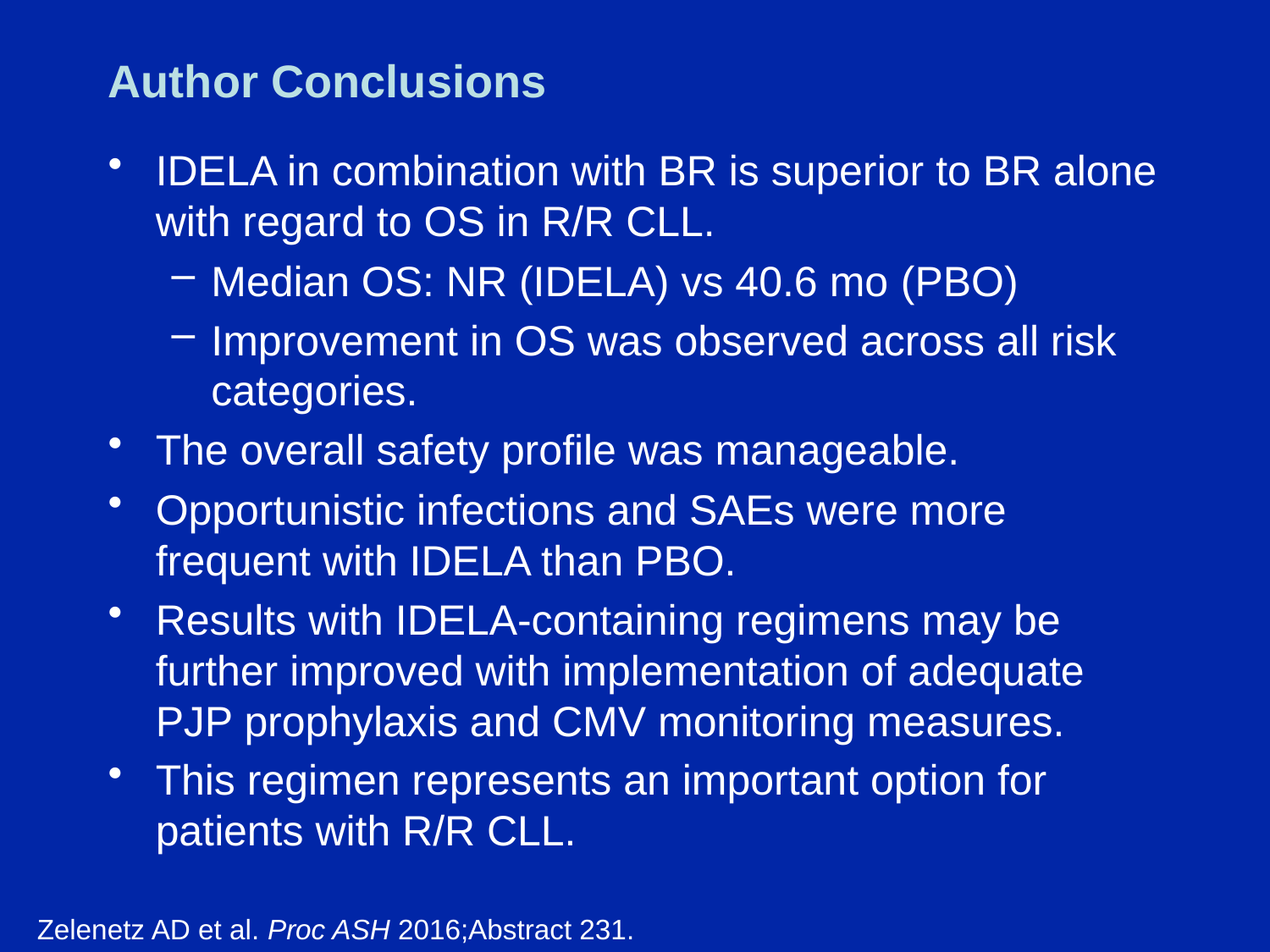

# Author Conclusions
IDELA in combination with BR is superior to BR alone with regard to OS in R/R CLL.
Median OS: NR (IDELA) vs 40.6 mo (PBO)
Improvement in OS was observed across all risk categories.
The overall safety profile was manageable.
Opportunistic infections and SAEs were more frequent with IDELA than PBO.
Results with IDELA-containing regimens may be further improved with implementation of adequate PJP prophylaxis and CMV monitoring measures.
This regimen represents an important option for patients with R/R CLL.
Zelenetz AD et al. Proc ASH 2016;Abstract 231.